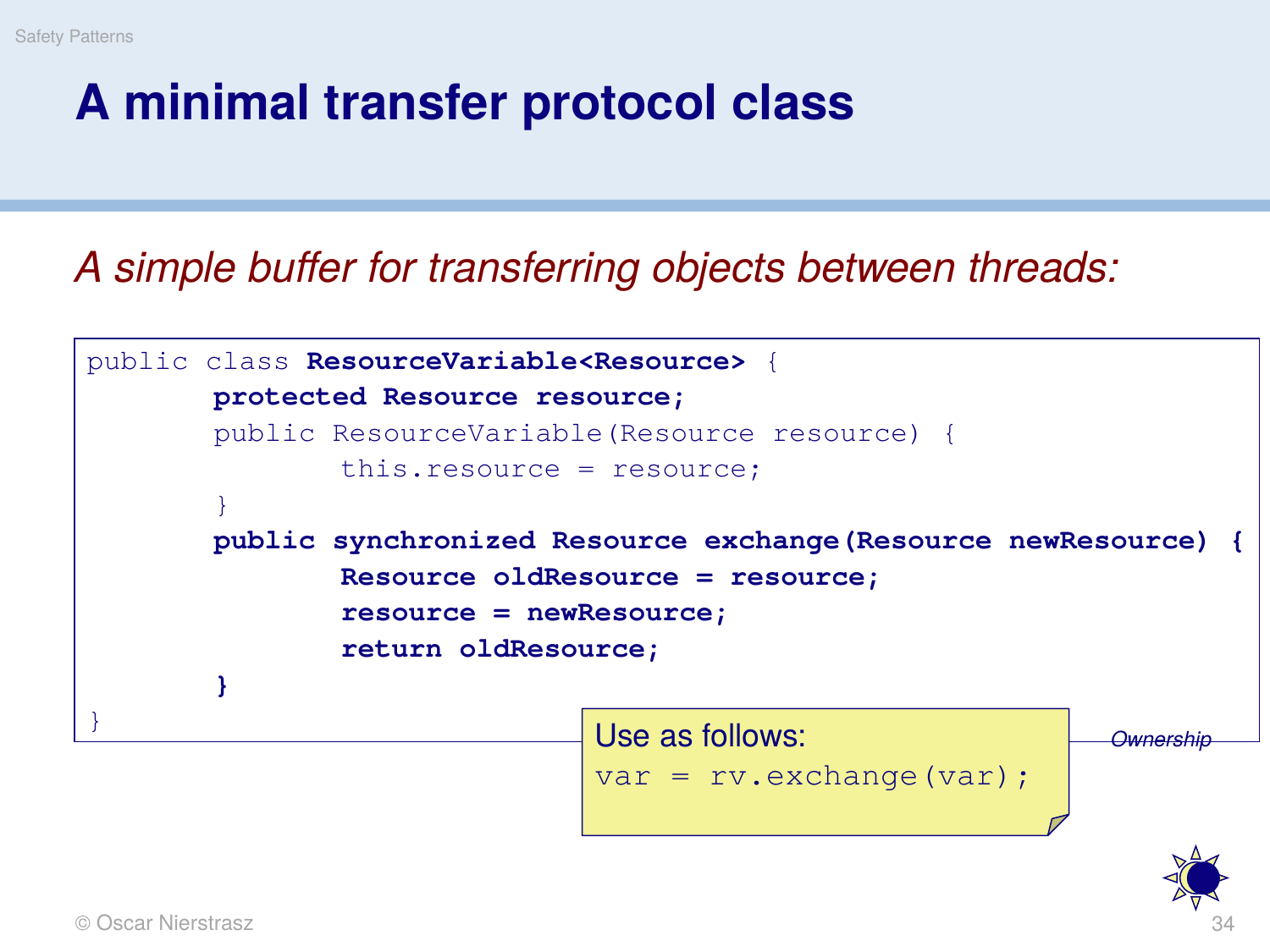

Safety Patterns
# A minimal transfer protocol class
A simple buffer for transferring objects between threads:
public class ResourceVariable<Resource> {
	protected Resource resource;
	public ResourceVariable(Resource resource) {
		this.resource = resource;
	}
	public synchronized Resource exchange(Resource newResource) {
		Resource oldResource = resource;
		resource = newResource;
		return oldResource;
	}
}
Use as follows:
var = rv.exchange(var);
Ownership

© Oscar Nierstrasz
34